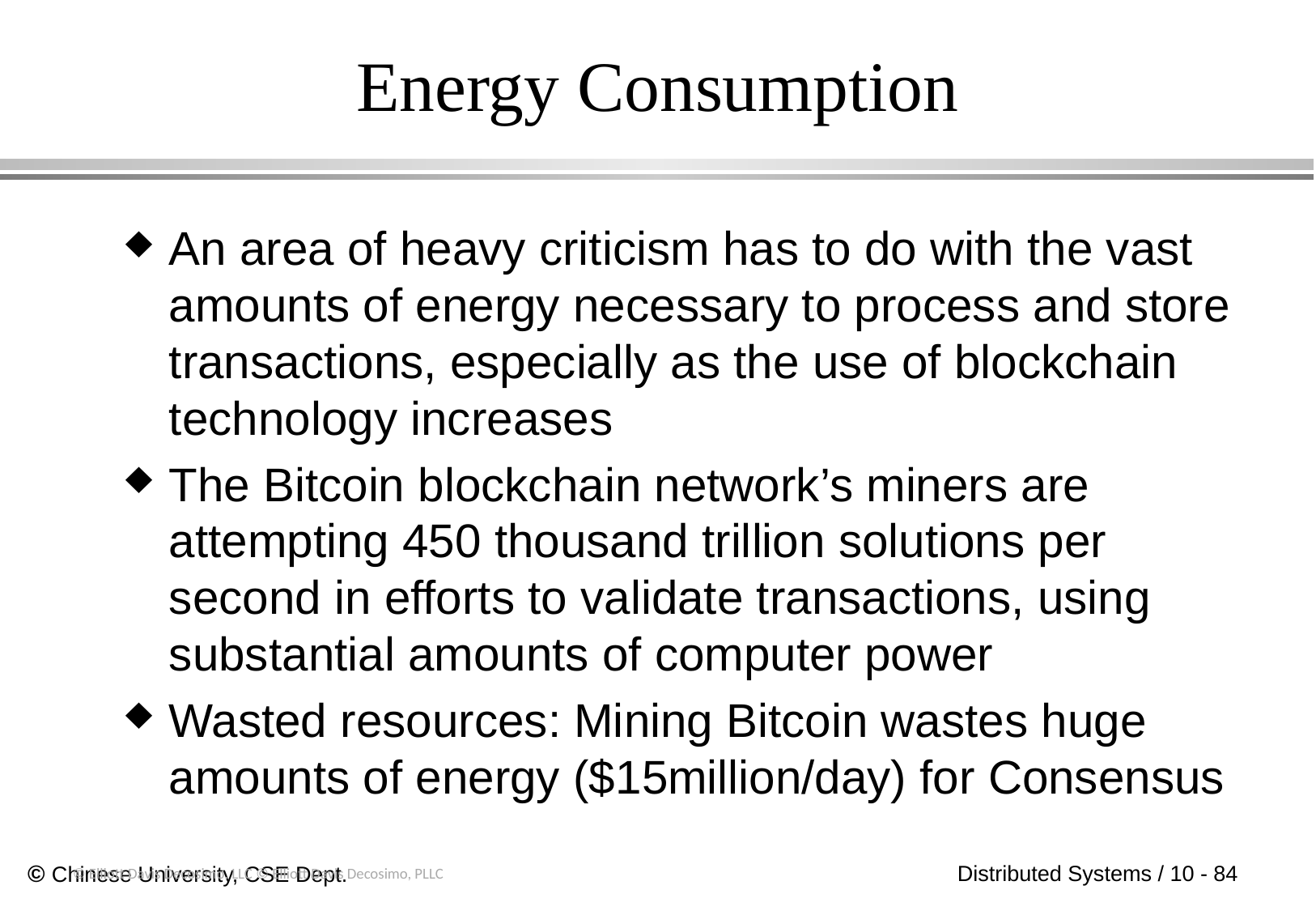

# Energy Consumption
An area of heavy criticism has to do with the vast amounts of energy necessary to process and store transactions, especially as the use of blockchain technology increases
The Bitcoin blockchain network’s miners are attempting 450 thousand trillion solutions per second in efforts to validate transactions, using substantial amounts of computer power
Wasted resources: Mining Bitcoin wastes huge amounts of energy ($15million/day) for Consensus
© Elliott Davis Decosimo, LLC © Elliott Davis Decosimo, PLLC